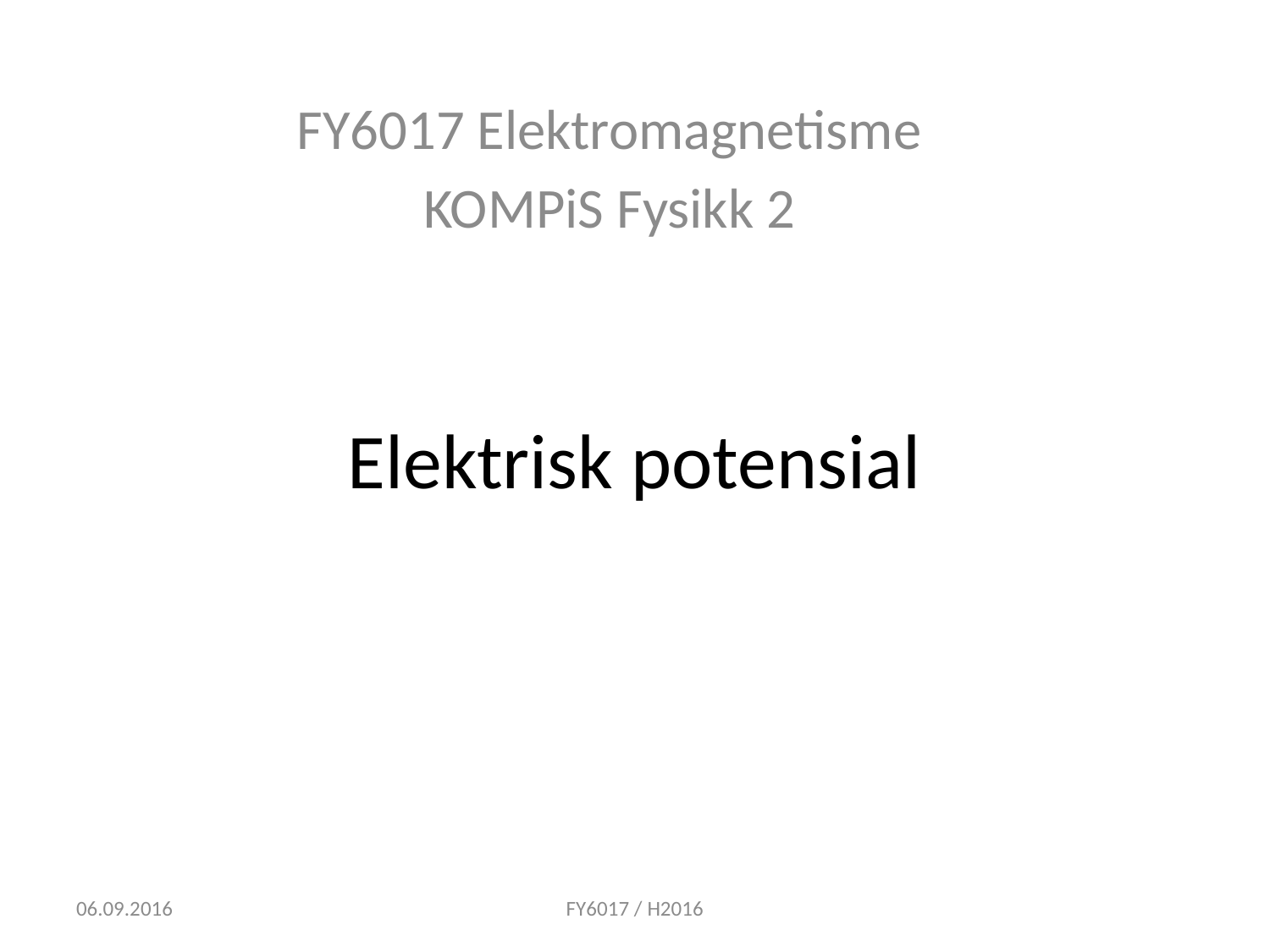

FY6017 Elektromagnetisme
KOMPiS Fysikk 2
# Elektrisk potensial
06.09.2016
FY6017 / H2016